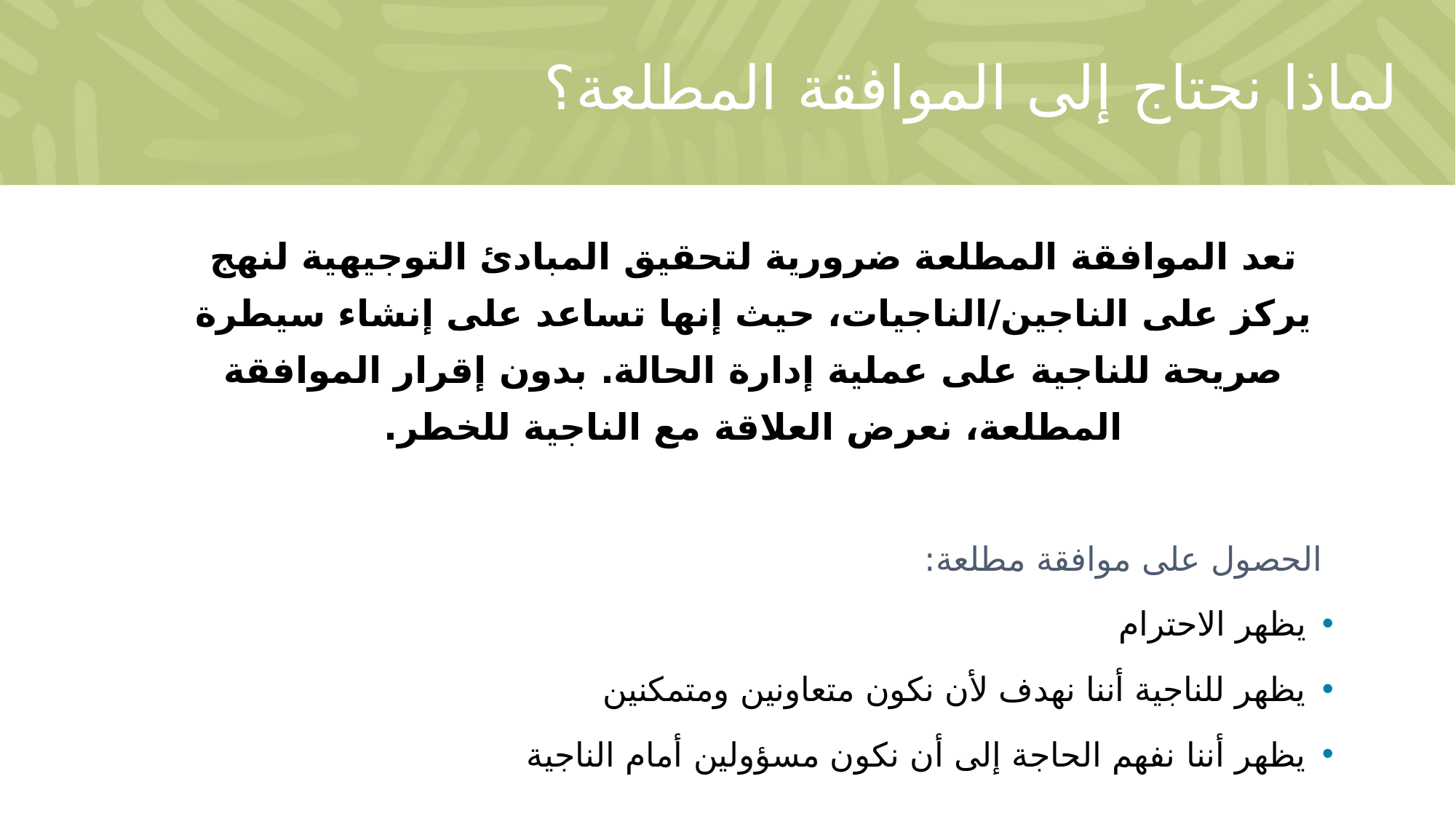

# لماذا نحتاج إلى الموافقة المطلعة؟
تعد الموافقة المطلعة ضرورية لتحقيق المبادئ التوجيهية لنهج يركز على الناجين/الناجيات، حيث إنها تساعد على إنشاء سيطرة صريحة للناجية على عملية إدارة الحالة. بدون إقرار الموافقة المطلعة، نعرض العلاقة مع الناجية للخطر.

الحصول على موافقة مطلعة:
يظهر الاحترام
يظهر للناجية أننا نهدف لأن نكون متعاونين ومتمكنين
يظهر أننا نفهم الحاجة إلى أن نكون مسؤولين أمام الناجية